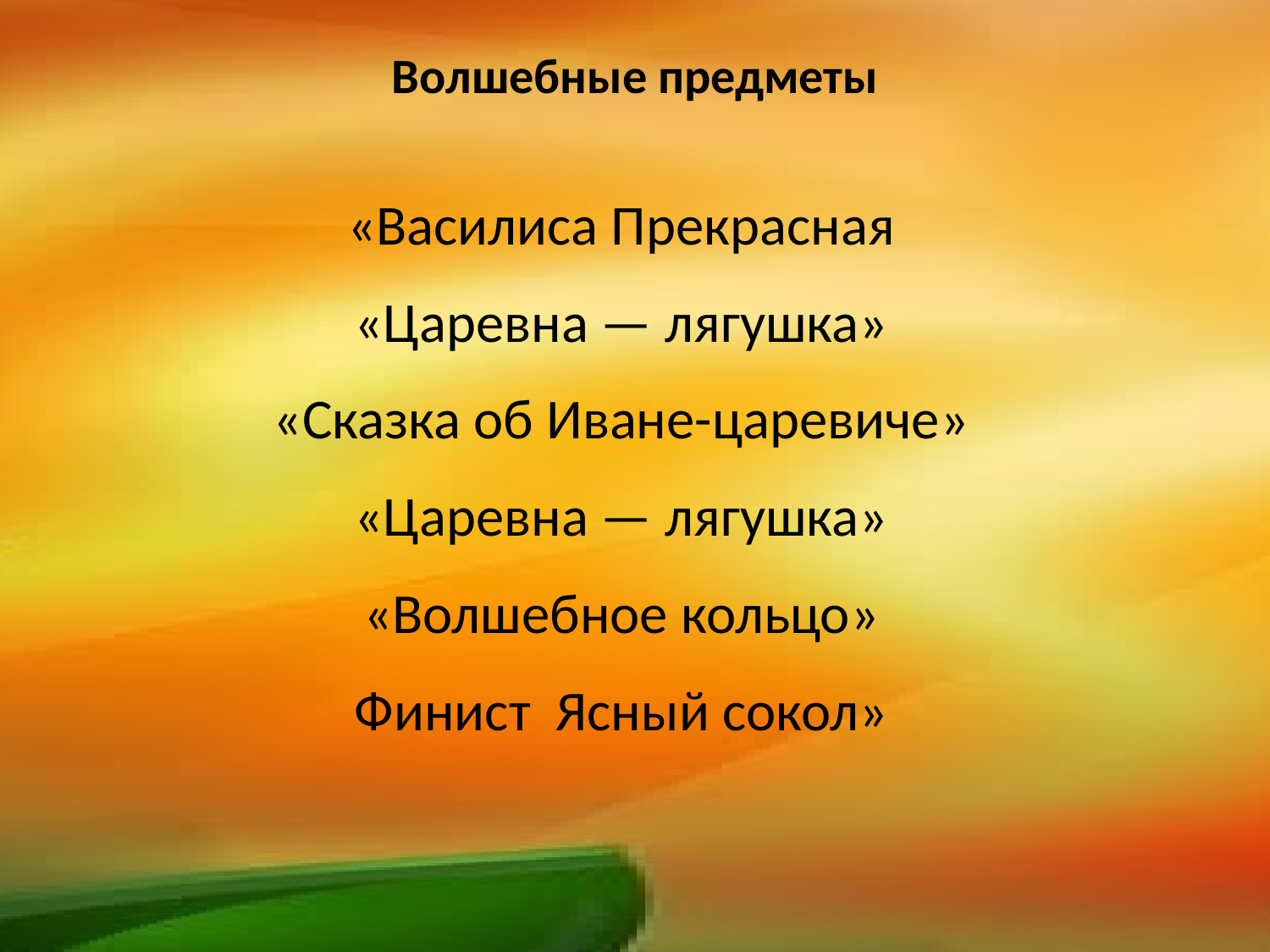

Волшебные предметы
«Василиса Прекрасная
«Царевна — лягушка»
«Сказка об Иване-царевиче»
«Царевна — лягушка»
«Волшебное кольцо»
Финист  Ясный сокол»